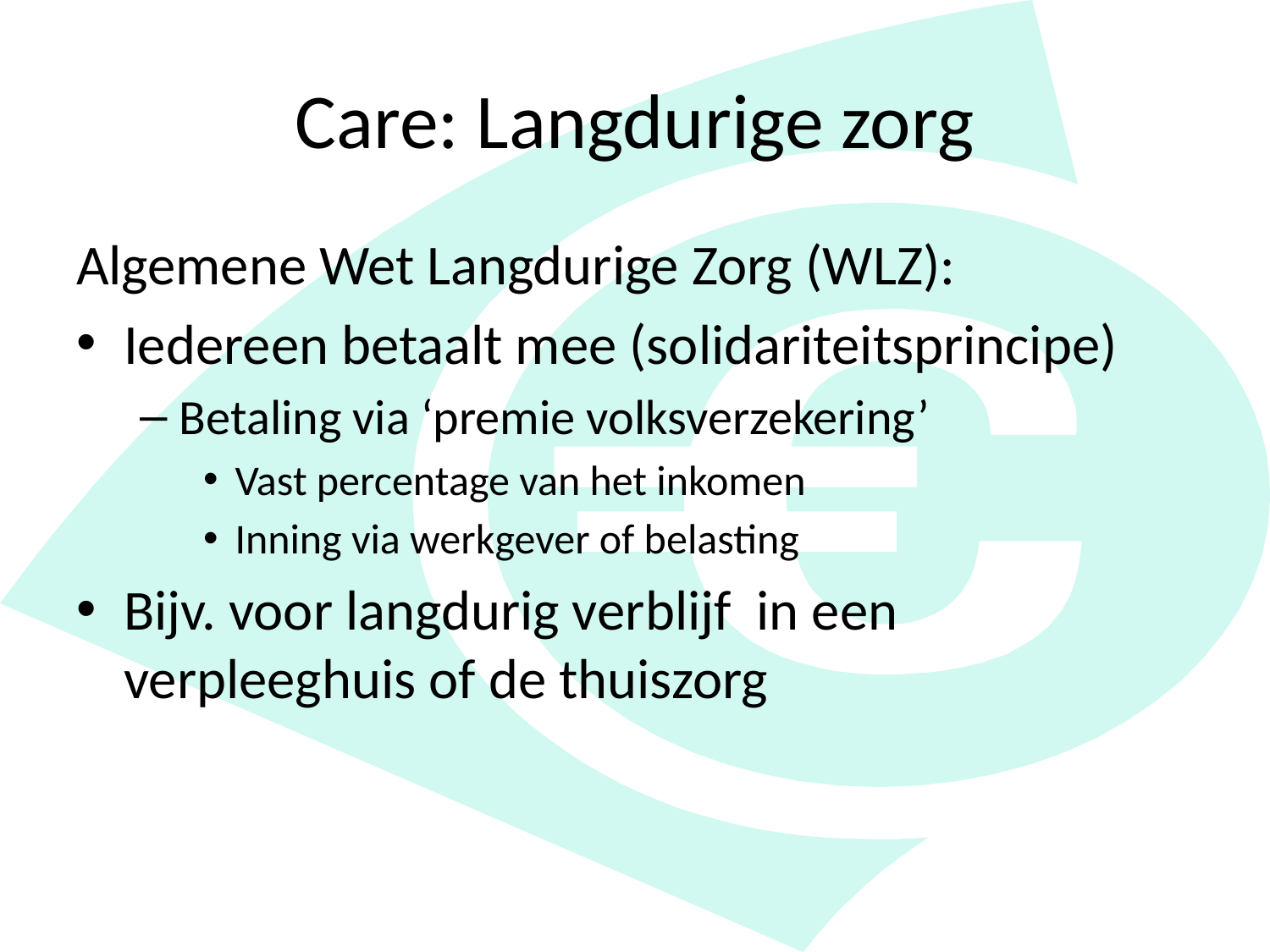

# Care: Langdurige zorg
Algemene Wet Langdurige Zorg (WLZ):
Iedereen betaalt mee (solidariteitsprincipe)
Betaling via ‘premie volksverzekering’
Vast percentage van het inkomen
Inning via werkgever of belasting
Bijv. voor langdurig verblijf  in een verpleeghuis of de thuiszorg